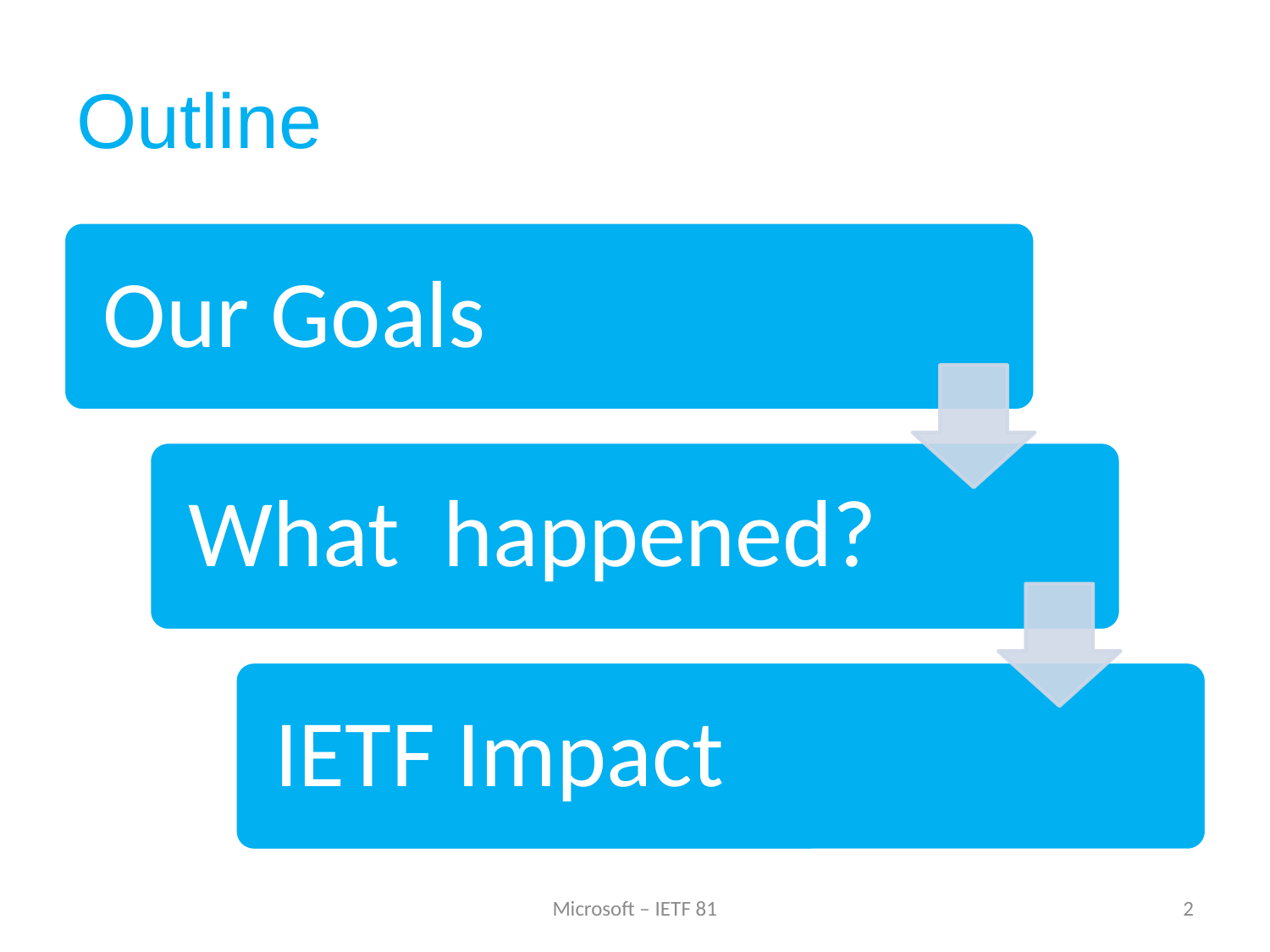

# Outline
Our Goals
What  happened?
IETF Impact

Microsoft – IETF 81
2